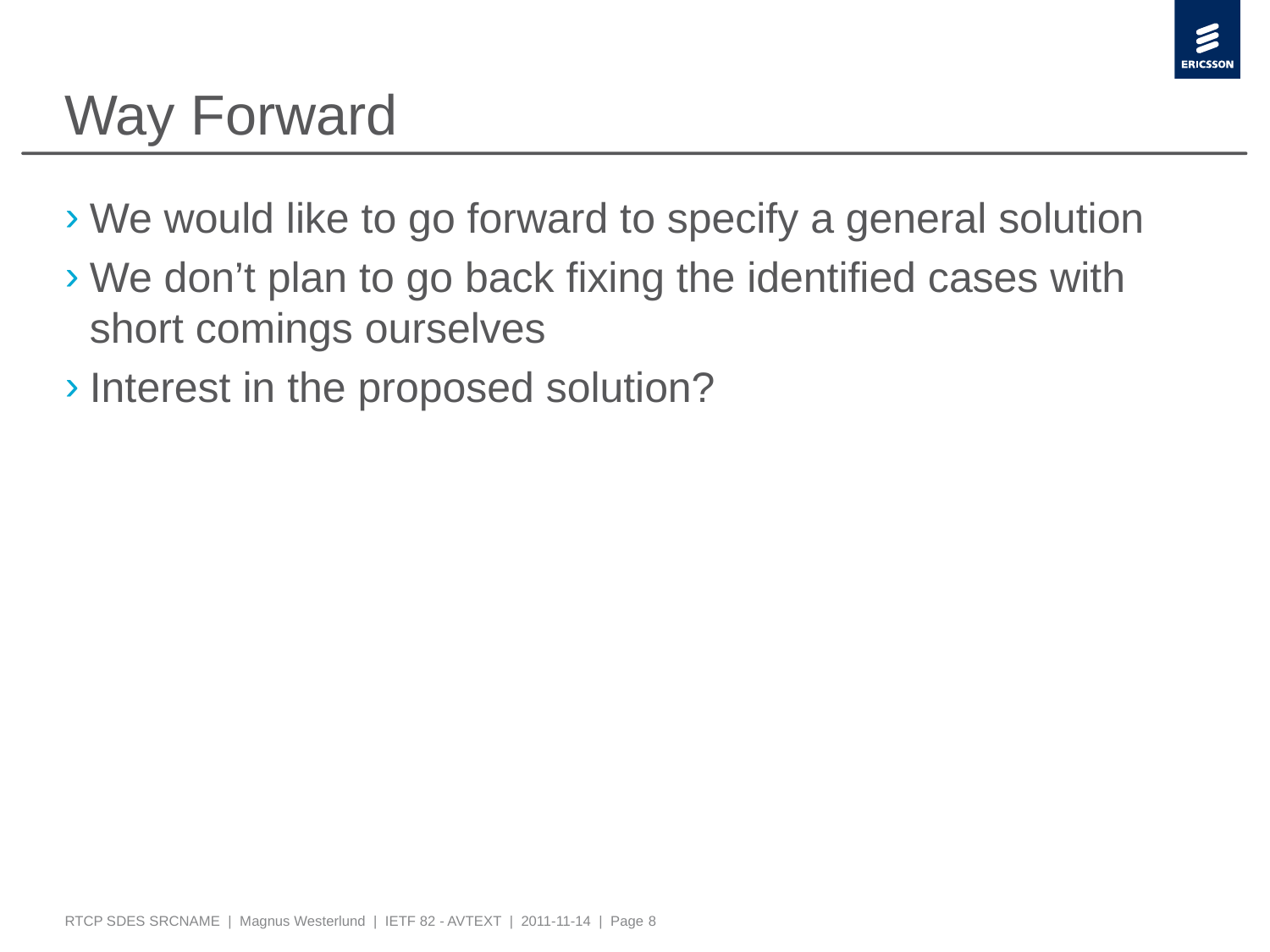

# Way Forward
We would like to go forward to specify a general solution
We don’t plan to go back fixing the identified cases with short comings ourselves
Interest in the proposed solution?